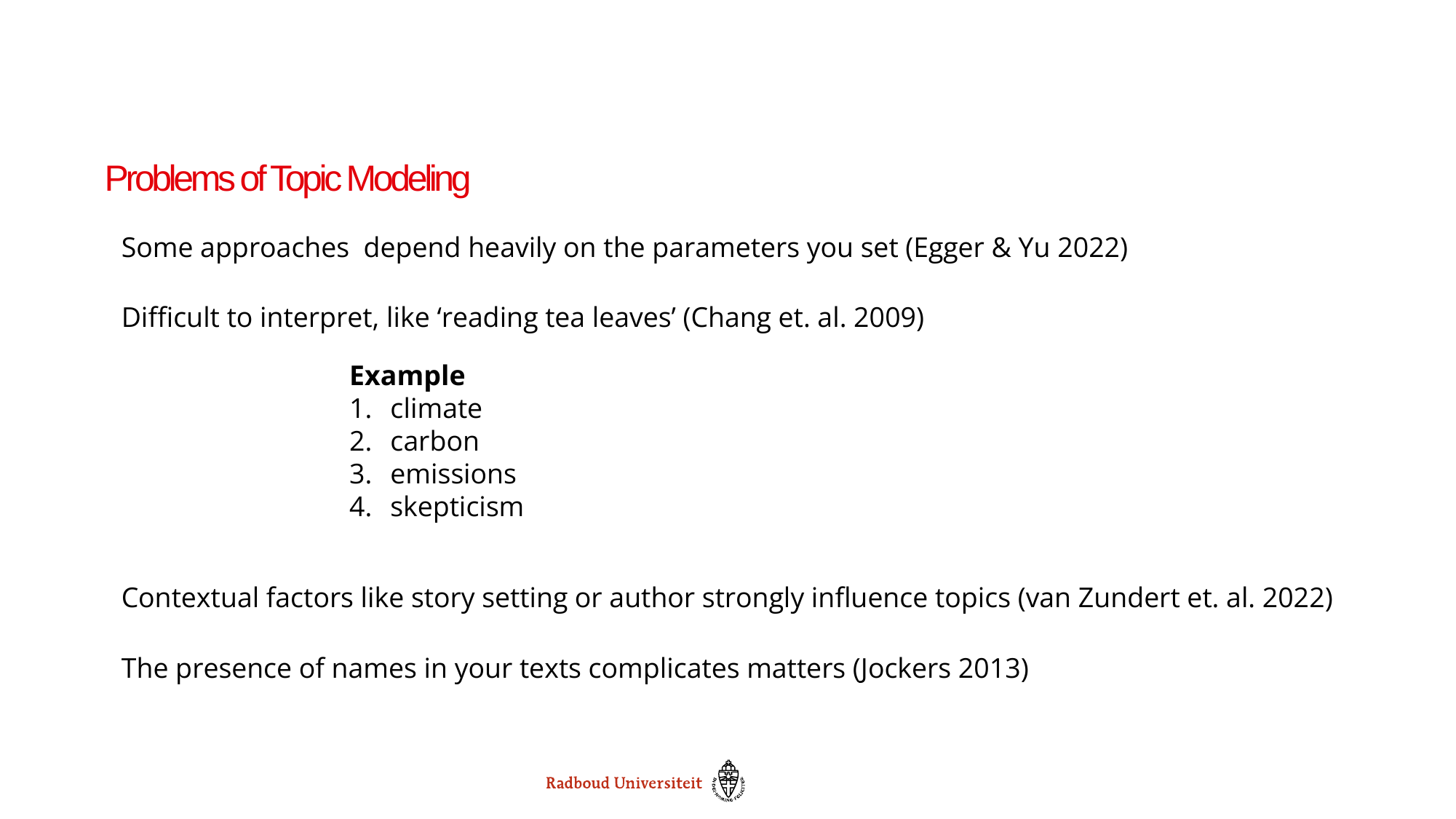

# Problems of Topic Modeling
Some approaches  depend heavily on the parameters you set (Egger & Yu 2022)
Difficult to interpret, like ‘reading tea leaves’ (Chang et. al. 2009)

Contextual factors like story setting or author strongly influence topics (van Zundert et. al. 2022)
The presence of names in your texts complicates matters (Jockers 2013)

Example
climate
carbon
emissions
skepticism